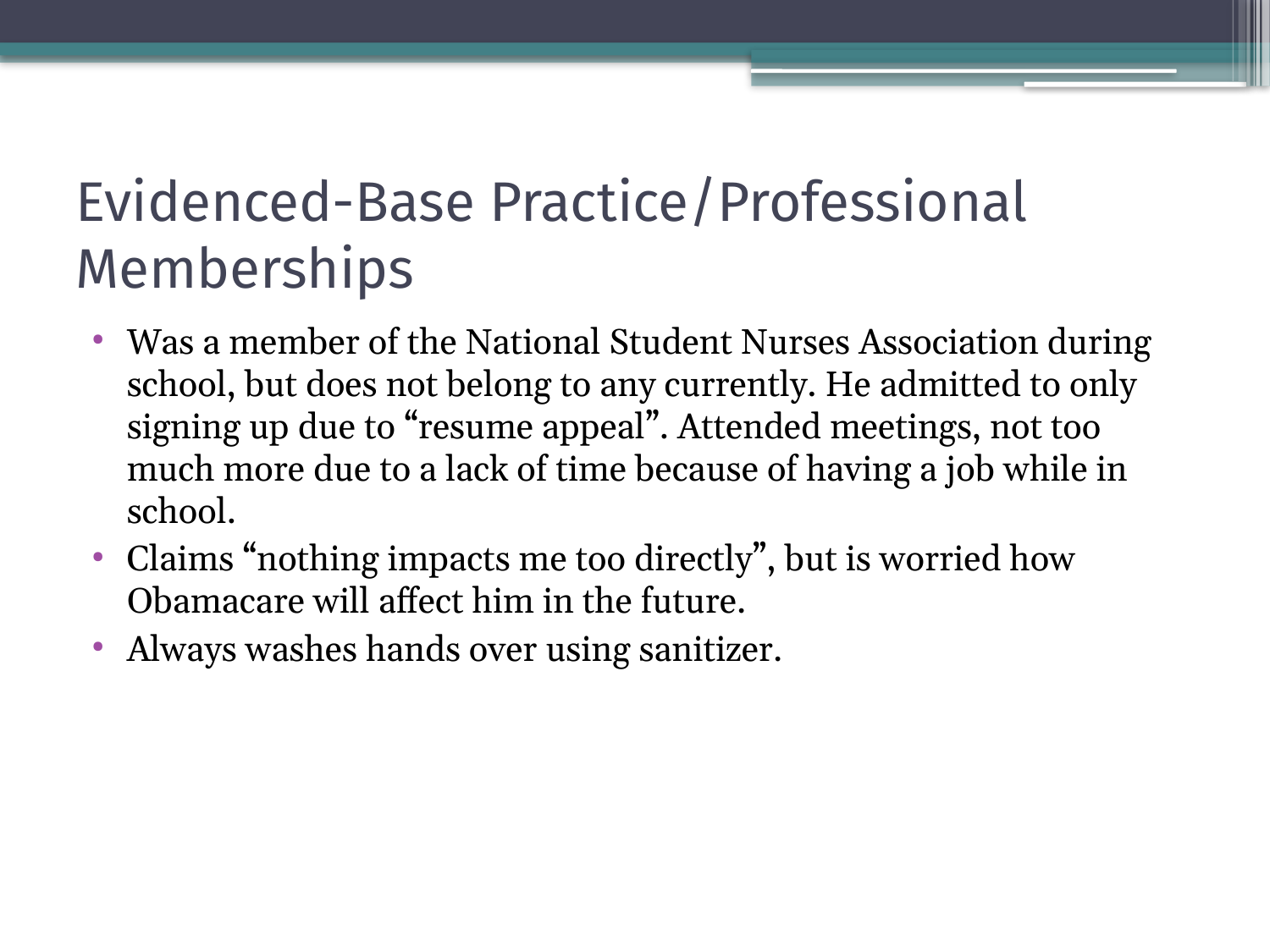

# Evidenced-Base Practice/Professional Memberships
Was a member of the National Student Nurses Association during school, but does not belong to any currently. He admitted to only signing up due to “resume appeal”. Attended meetings, not too much more due to a lack of time because of having a job while in school.
Claims “nothing impacts me too directly”, but is worried how Obamacare will affect him in the future.
Always washes hands over using sanitizer.